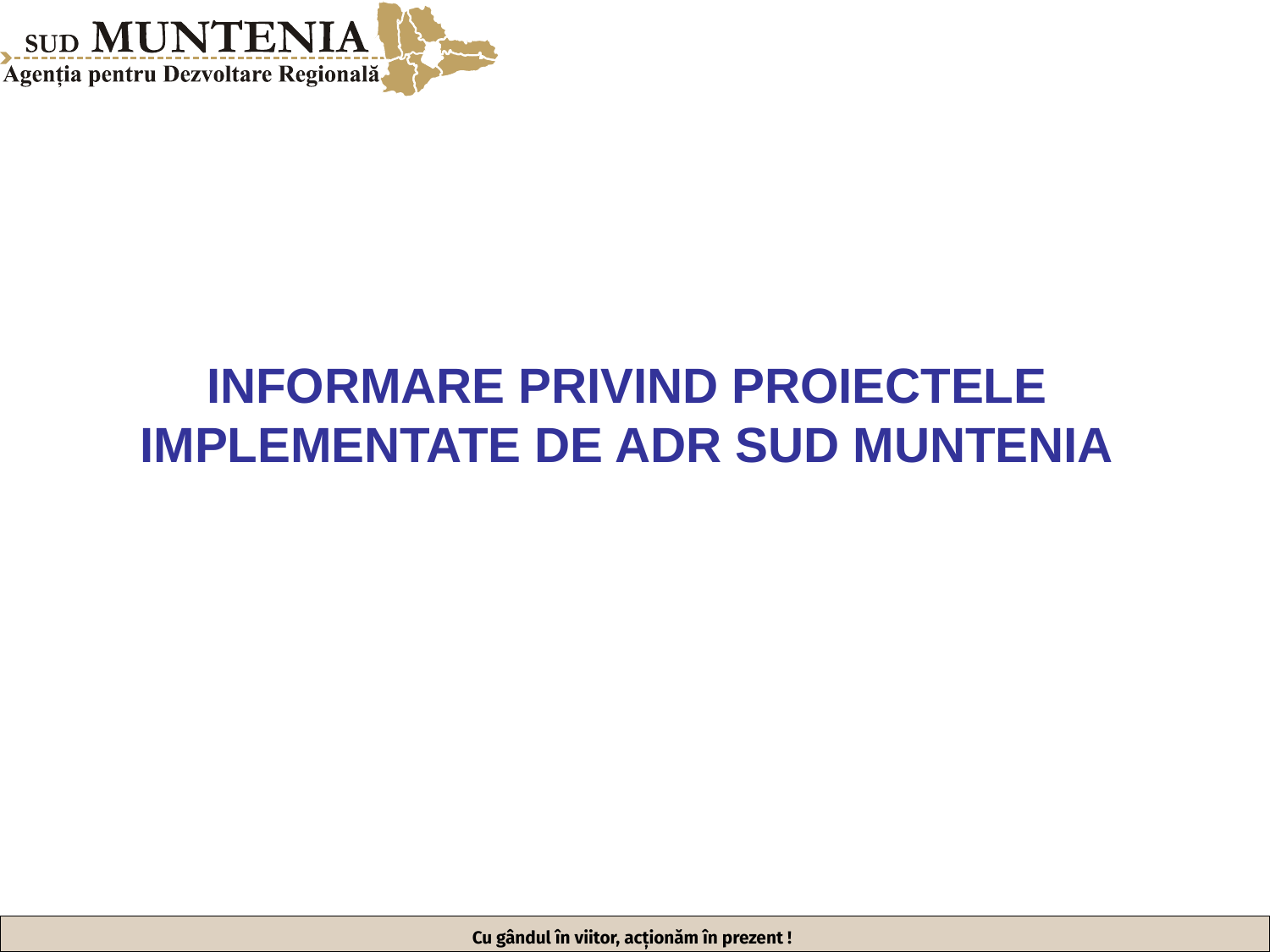

# INFORMARE PRIVIND PROIECTELE IMPLEMENTATE DE ADR SUD MUNTENIA